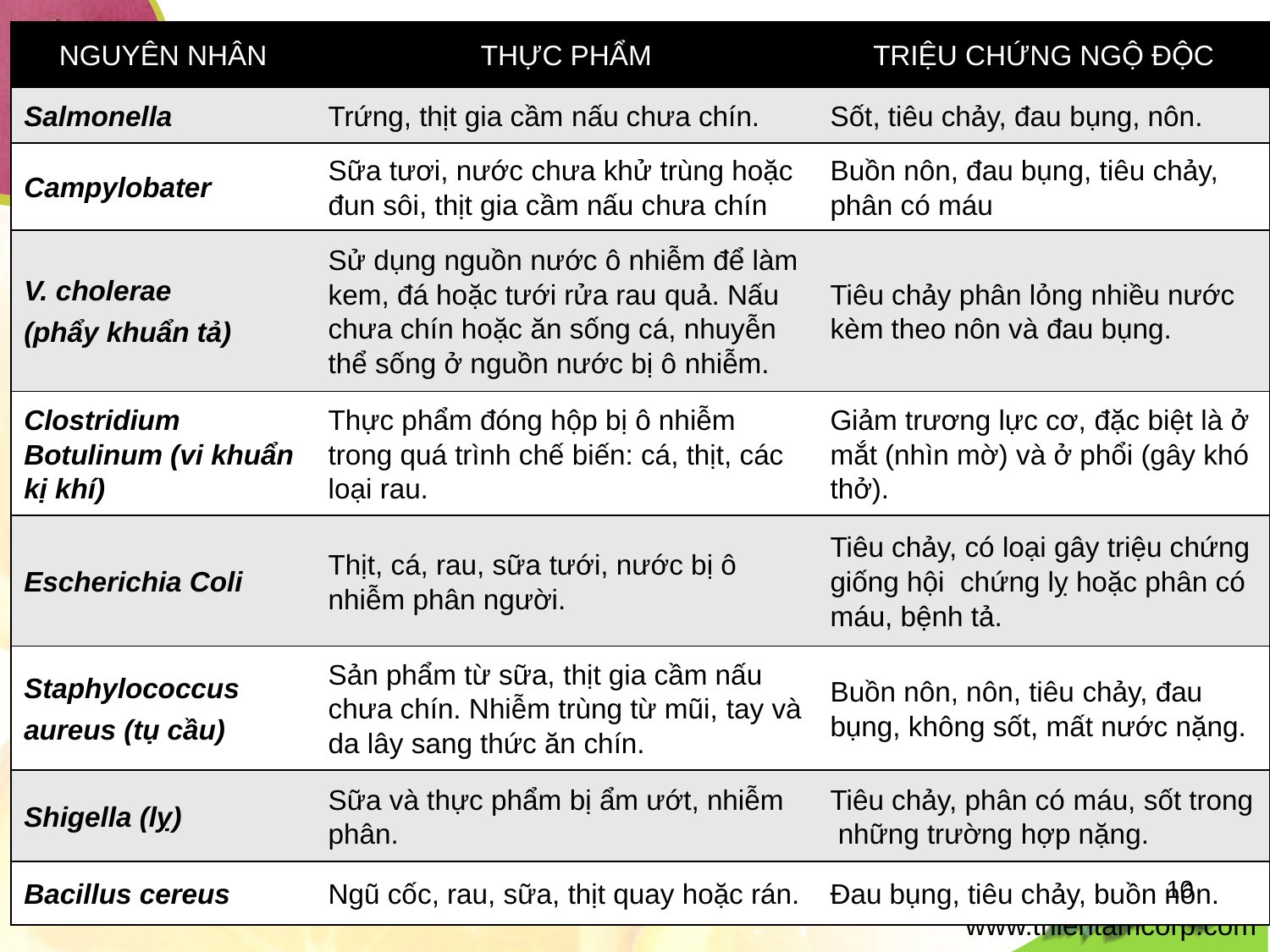

| NGUYÊN NHÂN | THỰC PHẨM | TRIỆU CHỨNG NGỘ ĐỘC |
| --- | --- | --- |
| Salmonella | Trứng, thịt gia cầm nấu chưa chín. | Sốt, tiêu chảy, đau bụng, nôn. |
| Campylobater | Sữa tươi, nước chưa khử trùng hoặc đun sôi, thịt gia cầm nấu chưa chín | Buồn nôn, đau bụng, tiêu chảy, phân có máu |
| V. cholerae (phẩy khuẩn tả) | Sử dụng nguồn nước ô nhiễm để làm kem, đá hoặc tưới rửa rau quả. Nấu chưa chín hoặc ăn sống cá, nhuyễn thể sống ở nguồn nước bị ô nhiễm. | Tiêu chảy phân lỏng nhiều nước kèm theo nôn và đau bụng. |
| Clostridium Botulinum (vi khuẩn kị khí) | Thực phẩm đóng hộp bị ô nhiễm trong quá trình chế biến: cá, thịt, các loại rau. | Giảm trương lực cơ, đặc biệt là ở mắt (nhìn mờ) và ở phổi (gây khó thở). |
| Escherichia Coli | Thịt, cá, rau, sữa tưới, nước bị ô nhiễm phân người. | Tiêu chảy, có loại gây triệu chứng giống hội chứng lỵ hoặc phân có máu, bệnh tả. |
| Staphylococcus aureus (tụ cầu) | Sản phẩm từ sữa, thịt gia cầm nấu chưa chín. Nhiễm trùng từ mũi, tay và da lây sang thức ăn chín. | Buồn nôn, nôn, tiêu chảy, đau bụng, không sốt, mất nước nặng. |
| Shigella (lỵ) | Sữa và thực phẩm bị ẩm ướt, nhiễm phân. | Tiêu chảy, phân có máu, sốt trong những trường hợp nặng. |
| Bacillus cereus | Ngũ cốc, rau, sữa, thịt quay hoặc rán. | Đau bụng, tiêu chảy, buồn nôn. |
10